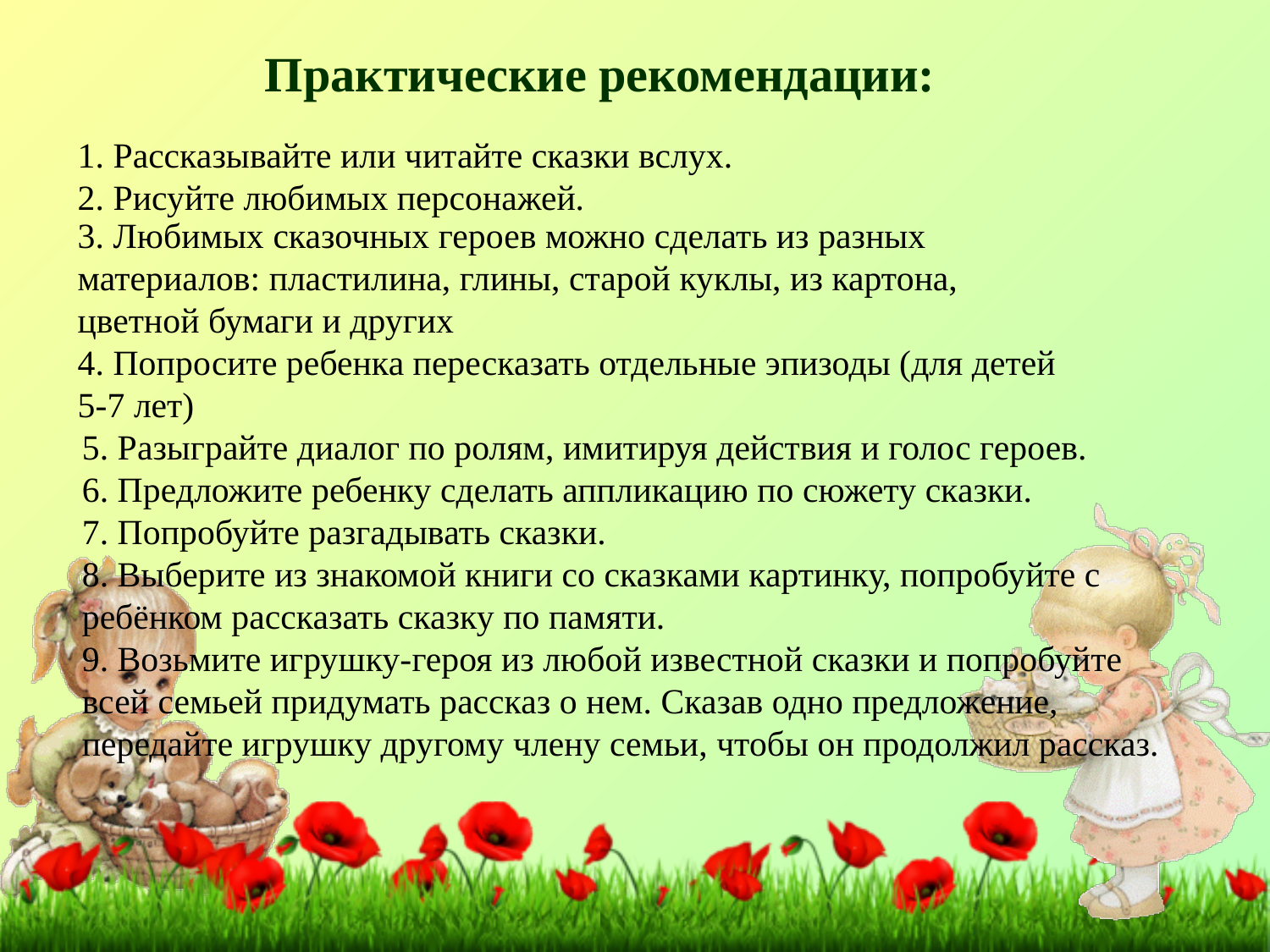

Практические рекомендации:

1. Рассказывайте или читайте сказки вслух.
2. Рисуйте любимых персонажей.
3. Любимых сказочных героев можно сделать из разных материалов: пластилина, глины, старой куклы, из картона, цветной бумаги и других
4. Попросите ребенка пересказать отдельные эпизоды (для детей 5-7 лет)
5. Разыграйте диалог по ролям, имитируя действия и голос героев.
6. Предложите ребенку сделать аппликацию по сюжету сказки.
7. Попробуйте разгадывать сказки.
8. Выберите из знакомой книги со сказками картинку, попробуйте с ребёнком рассказать сказку по памяти.
9. Возьмите игрушку-героя из любой известной сказки и попробуйте всей семьей придумать рассказ о нем. Сказав одно предложение, передайте игрушку другому члену семьи, чтобы он продолжил рассказ.